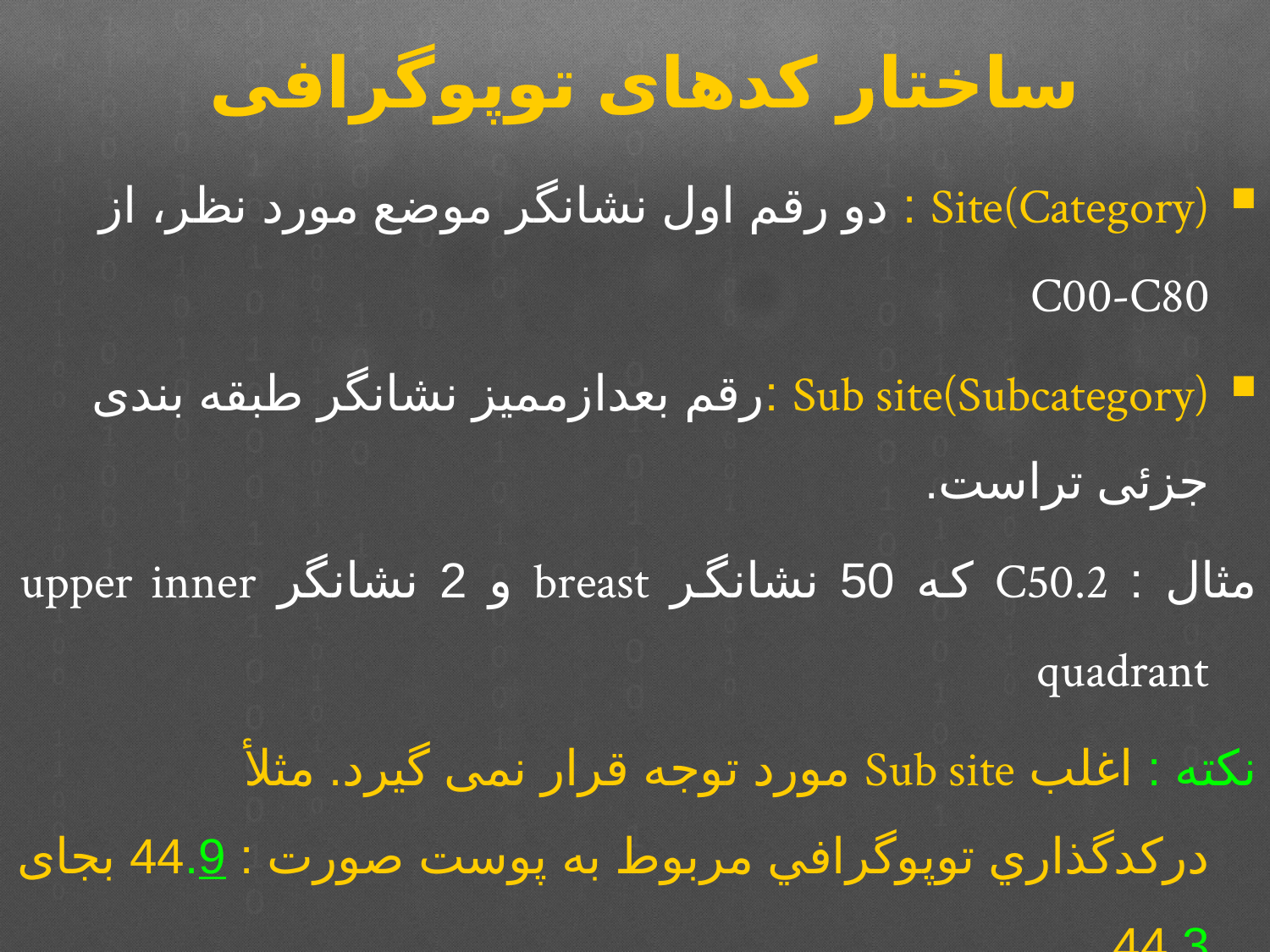

# ساختار کدهای توپوگرافی
Site(Category) : دو رقم اول نشانگر موضع مورد نظر، از   C00-C80
Sub site(Subcategory) :رقم بعدازمميز نشانگر طبقه بندی جزئی تراست.
مثال : C50.2 که 50 نشانگر breast و 2 نشانگر upper inner quadrant
نکته : اغلب Sub site مورد توجه قرار نمی گیرد. مثلأ دركدگذاري توپوگرافي مربوط به پوست صورت : 44.9 بجای 44.3
ونيزدر مورد توپوگرافي مربوط به ديستال مري : 15.9 بجای 15.5 مشاهده مي شود.